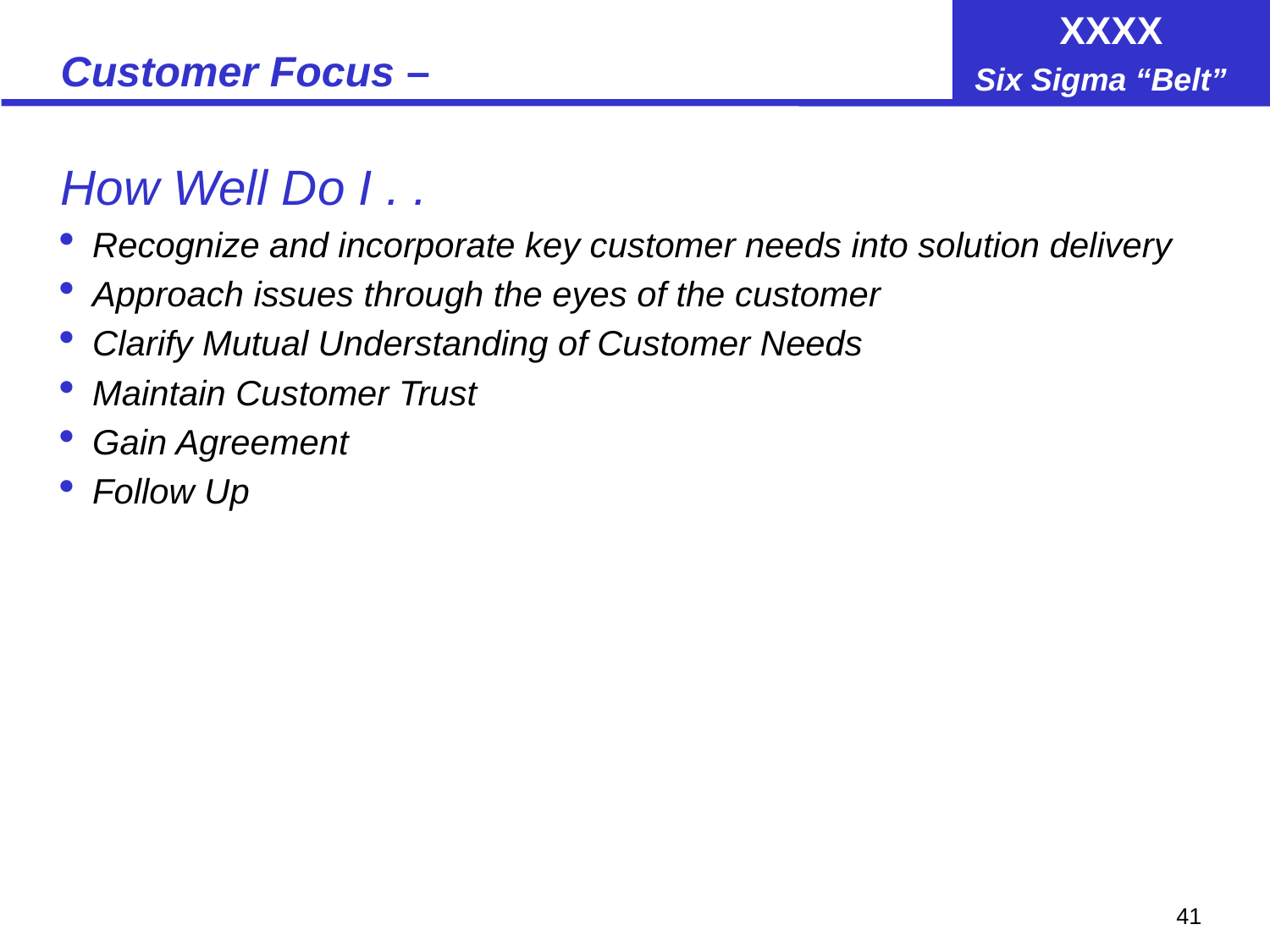

# Customer Focus –
How Well Do I . .
Recognize and incorporate key customer needs into solution delivery
Approach issues through the eyes of the customer
Clarify Mutual Understanding of Customer Needs
Maintain Customer Trust
Gain Agreement
Follow Up